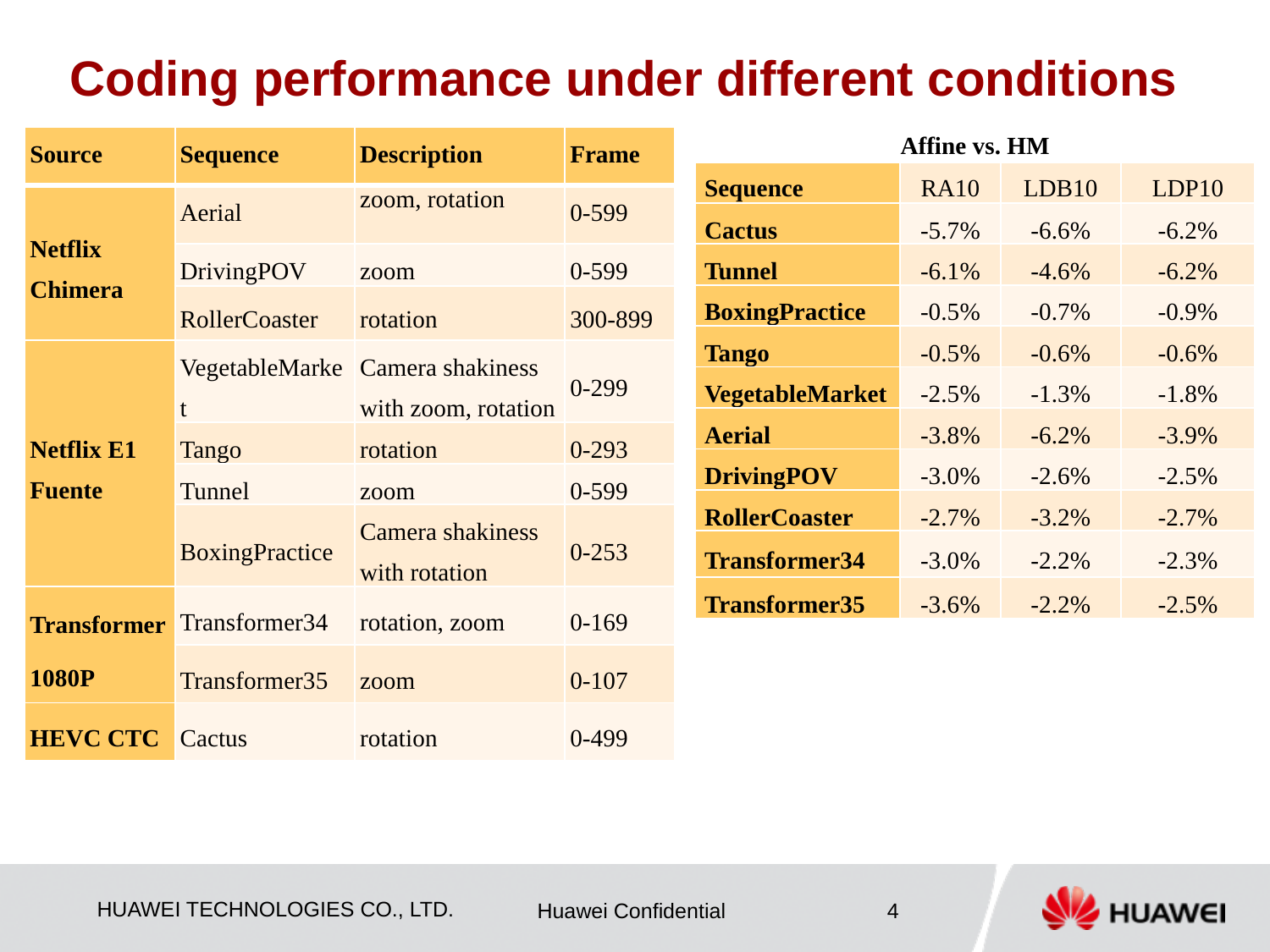

# Coding performance under different conditions
| Affine vs. HM |  |  |  |
| --- | --- | --- | --- |
| Sequence | RA10 | LDB10 | LDP10 |
| Cactus | -5.7% | -6.6% | -6.2% |
| Tunnel | -6.1% | -4.6% | -6.2% |
| BoxingPractice | -0.5% | -0.7% | -0.9% |
| Tango | -0.5% | -0.6% | -0.6% |
| VegetableMarket | -2.5% | -1.3% | -1.8% |
| Aerial | -3.8% | -6.2% | -3.9% |
| DrivingPOV | -3.0% | -2.6% | -2.5% |
| RollerCoaster | -2.7% | -3.2% | -2.7% |
| Transformer34 | -3.0% | -2.2% | -2.3% |
| Transformer35 | -3.6% | -2.2% | -2.5% |
| Source | Sequence | Description | Frame |
| --- | --- | --- | --- |
| Netflix Chimera | Aerial | zoom, rotation | 0-599 |
|  | DrivingPOV | zoom | 0-599 |
|  | RollerCoaster | rotation | 300-899 |
| Netflix E1 Fuente | VegetableMarket | Camera shakiness with zoom, rotation | 0-299 |
|  | Tango | rotation | 0-293 |
|  | Tunnel | zoom | 0-599 |
|  | BoxingPractice | Camera shakiness with rotation | 0-253 |
| Transformer 1080P | Transformer34 | rotation, zoom | 0-169 |
|  | Transformer35 | zoom | 0-107 |
| HEVC CTC | Cactus | rotation | 0-499 |